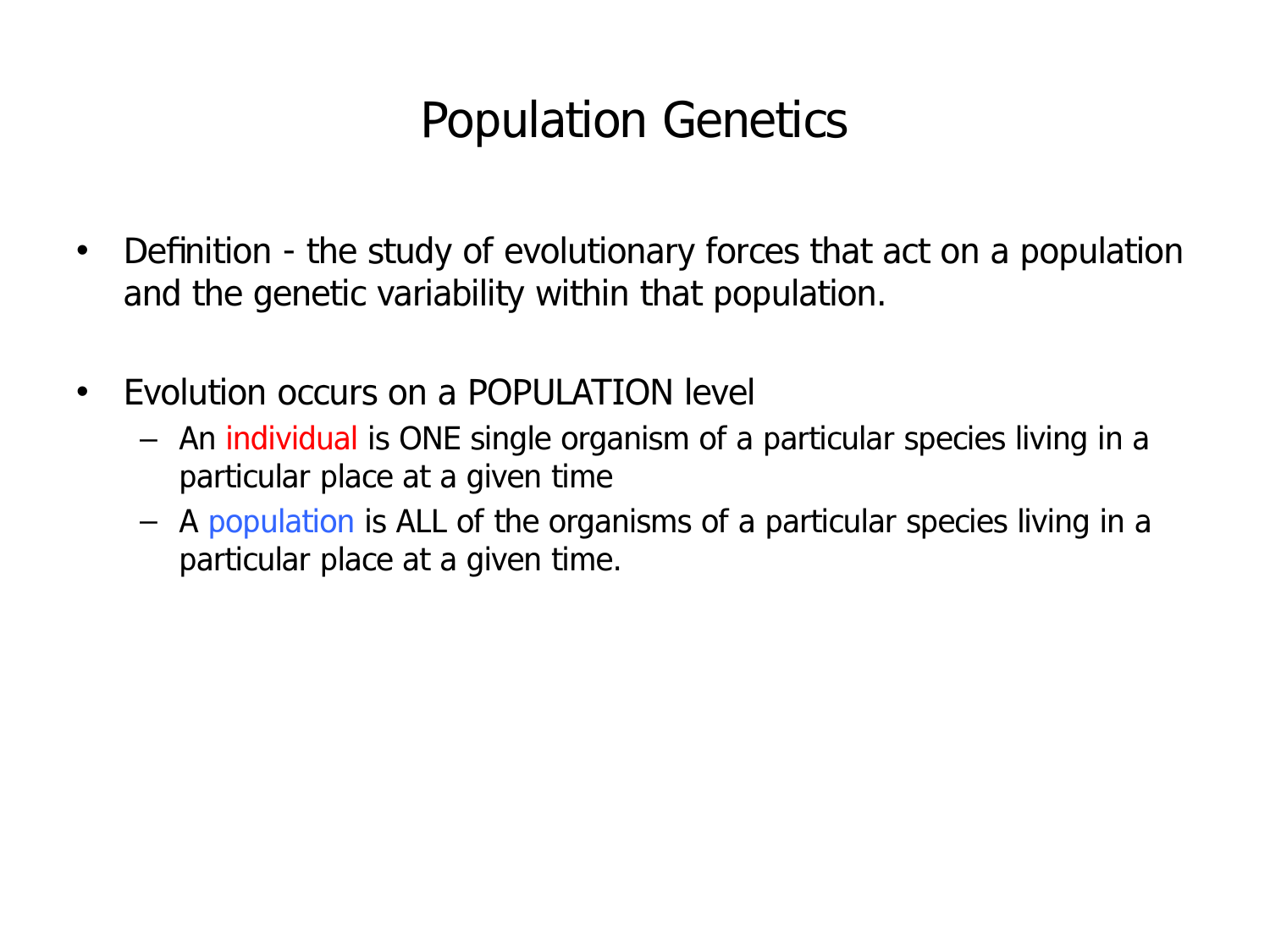

# Population Genetics
Definition - the study of evolutionary forces that act on a population and the genetic variability within that population.

Evolution occurs on a POPULATION level
An individual is ONE single organism of a particular species living in a particular place at a given time
A population is ALL of the organisms of a particular species living in a particular place at a given time.